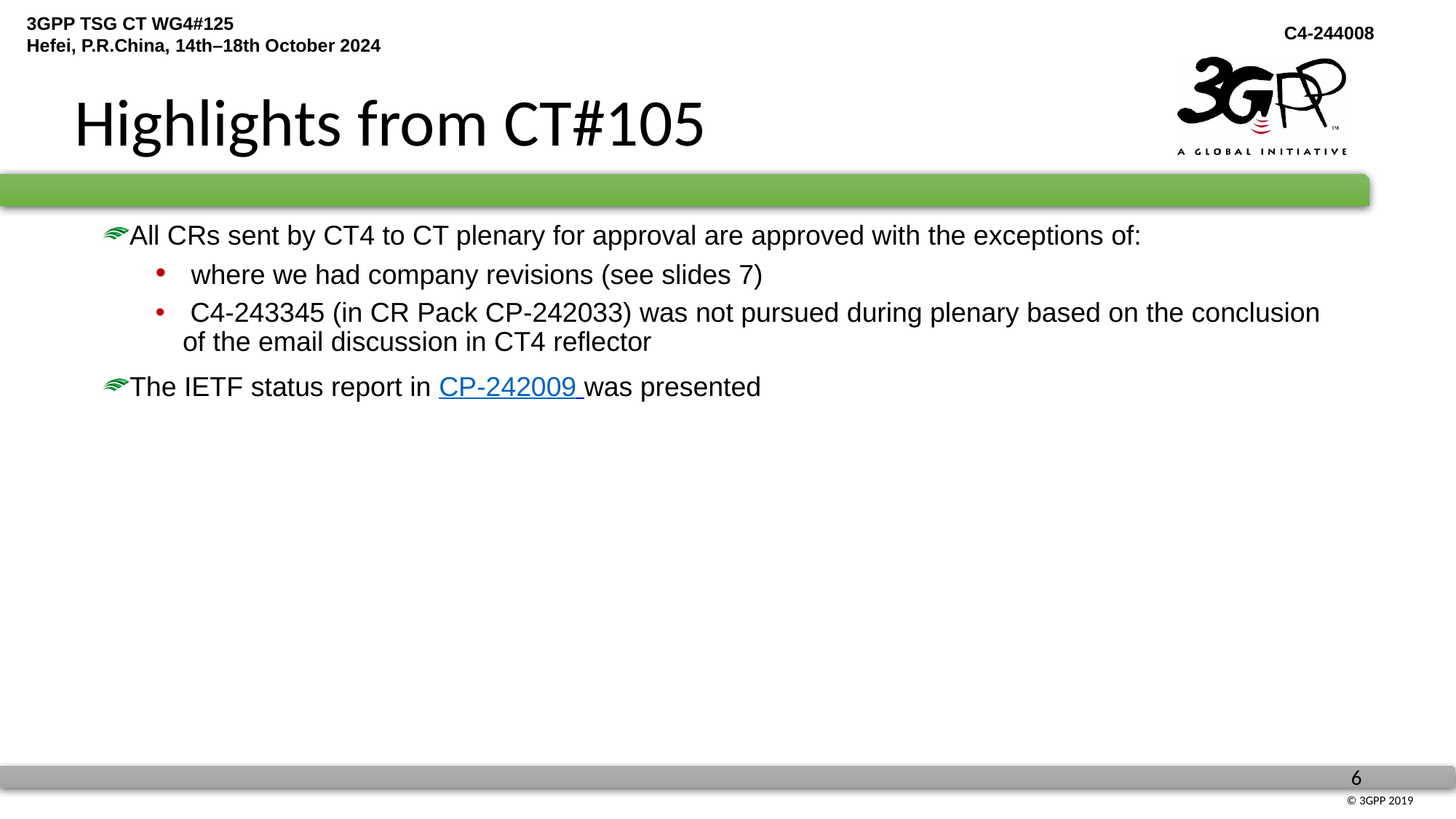

# Highlights from CT#105
All CRs sent by CT4 to CT plenary for approval are approved with the exceptions of:
 where we had company revisions (see slides 7)
 C4-243345 (in CR Pack CP-242033) was not pursued during plenary based on the conclusion of the email discussion in CT4 reflector
The IETF status report in CP-242009 was presented